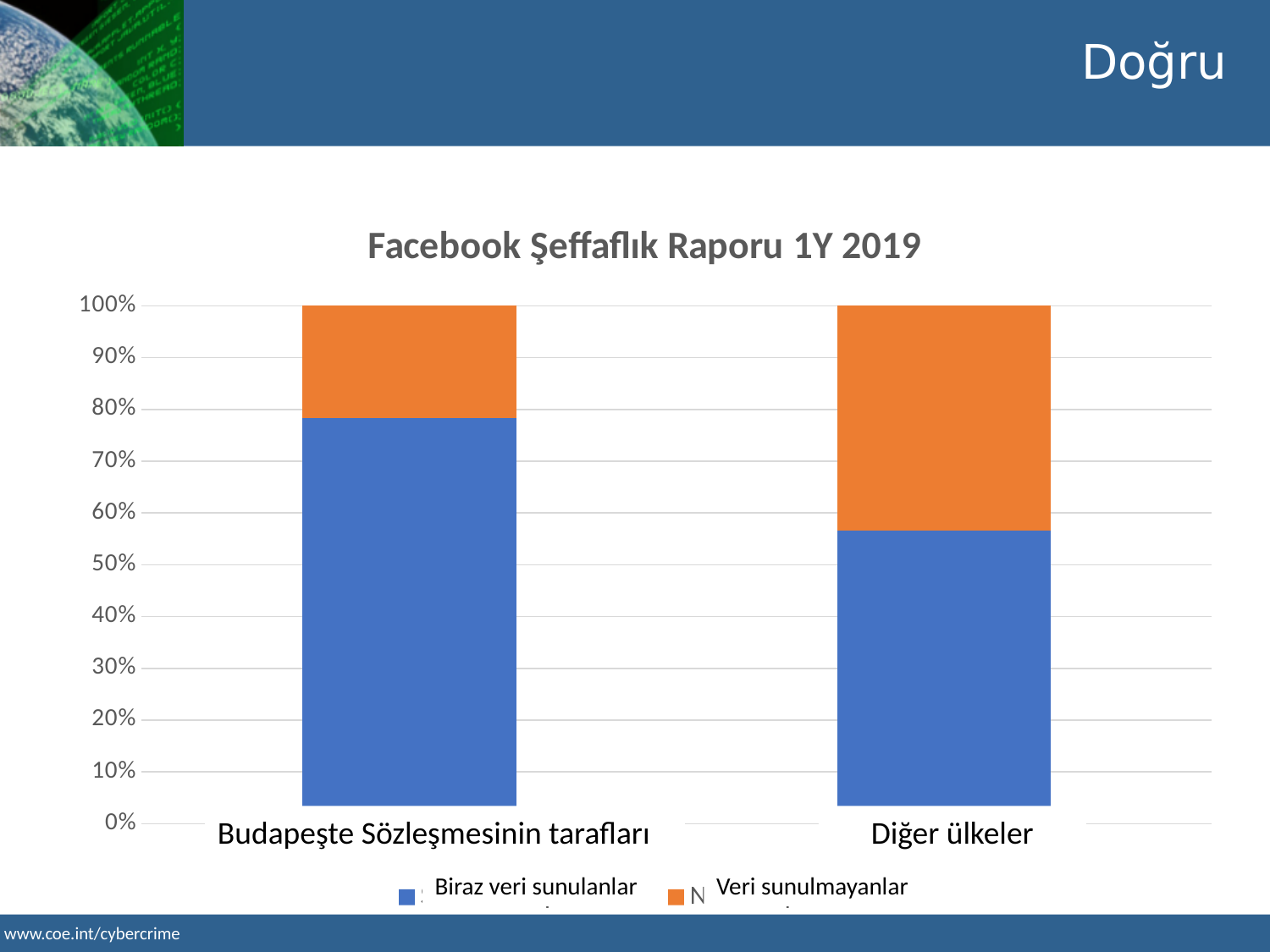

Doğru

### Chart: Facebook Şeffaflık Raporu 1Y 2019

| Category | Some data produced | No data produced |
|---|---|---|
| Parties to Budapest Convention | 74752.0 | 20622.0 |
| Other countries | 19568.0 | 15035.0 |
Budapeşte Sözleşmesinin tarafları
Diğer ülkeler
Veri sunulmayanlar
Biraz veri sunulanlar